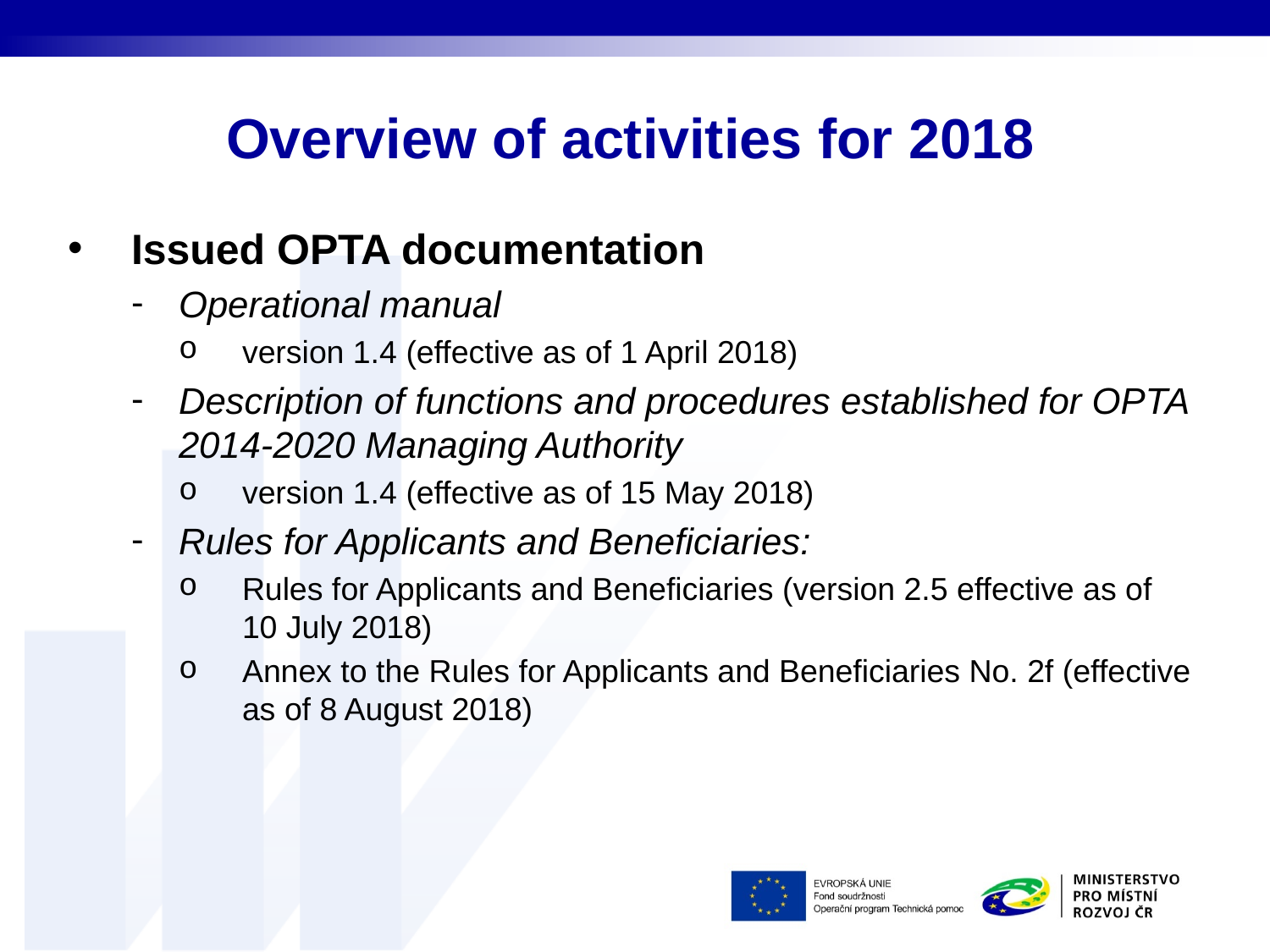

# Overview of activities for 2018
Issued OPTA documentation
Operational manual
version 1.4 (effective as of 1 April 2018)
Description of functions and procedures established for OPTA 2014-2020 Managing Authority
version 1.4 (effective as of 15 May 2018)
Rules for Applicants and Beneficiaries:
Rules for Applicants and Beneficiaries (version 2.5 effective as of 10 July 2018)
Annex to the Rules for Applicants and Beneficiaries No. 2f (effective as of 8 August 2018)